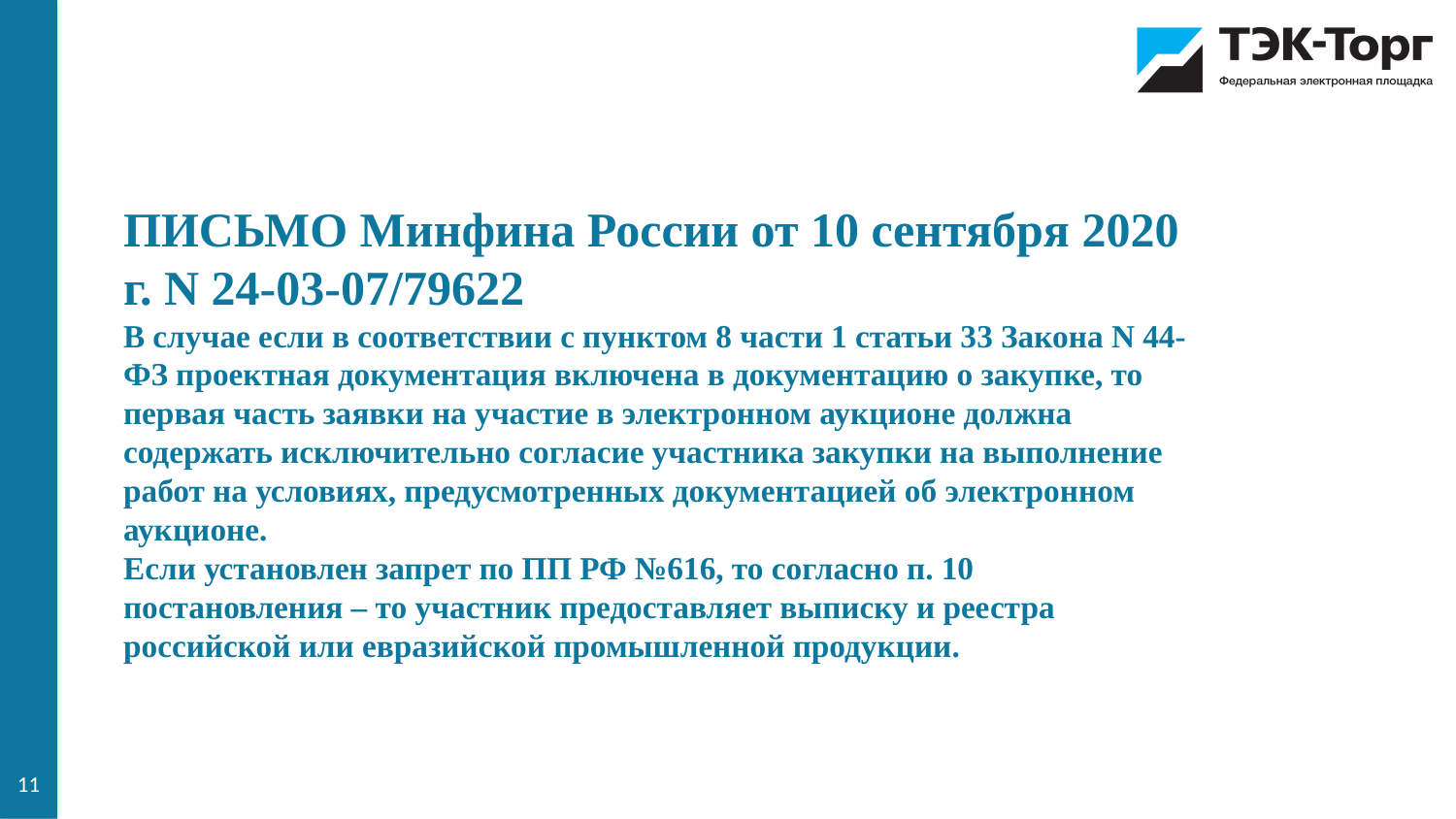

ПИСЬМО Минфина России от 10 сентября 2020 г. N 24-03-07/79622
В случае если в соответствии с пунктом 8 части 1 статьи 33 Закона N 44-ФЗ проектная документация включена в документацию о закупке, то первая часть заявки на участие в электронном аукционе должна содержать исключительно согласие участника закупки на выполнение работ на условиях, предусмотренных документацией об электронном аукционе.
Если установлен запрет по ПП РФ №616, то согласно п. 10 постановления – то участник предоставляет выписку и реестра российской или евразийской промышленной продукции.
11